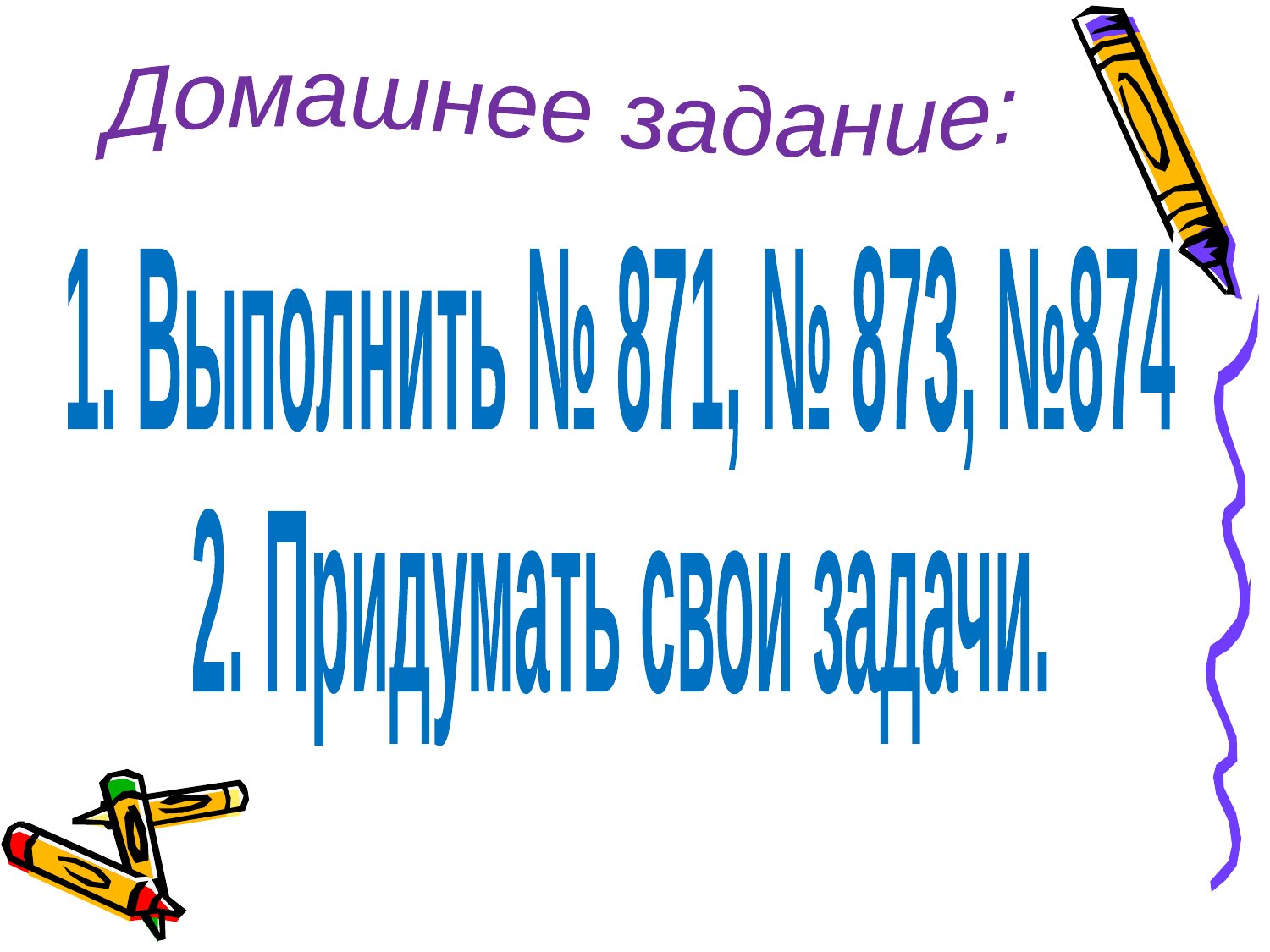

Домашнее задание:
1. Выполнить № 871, № 873, №874
2. Придумать свои задачи.